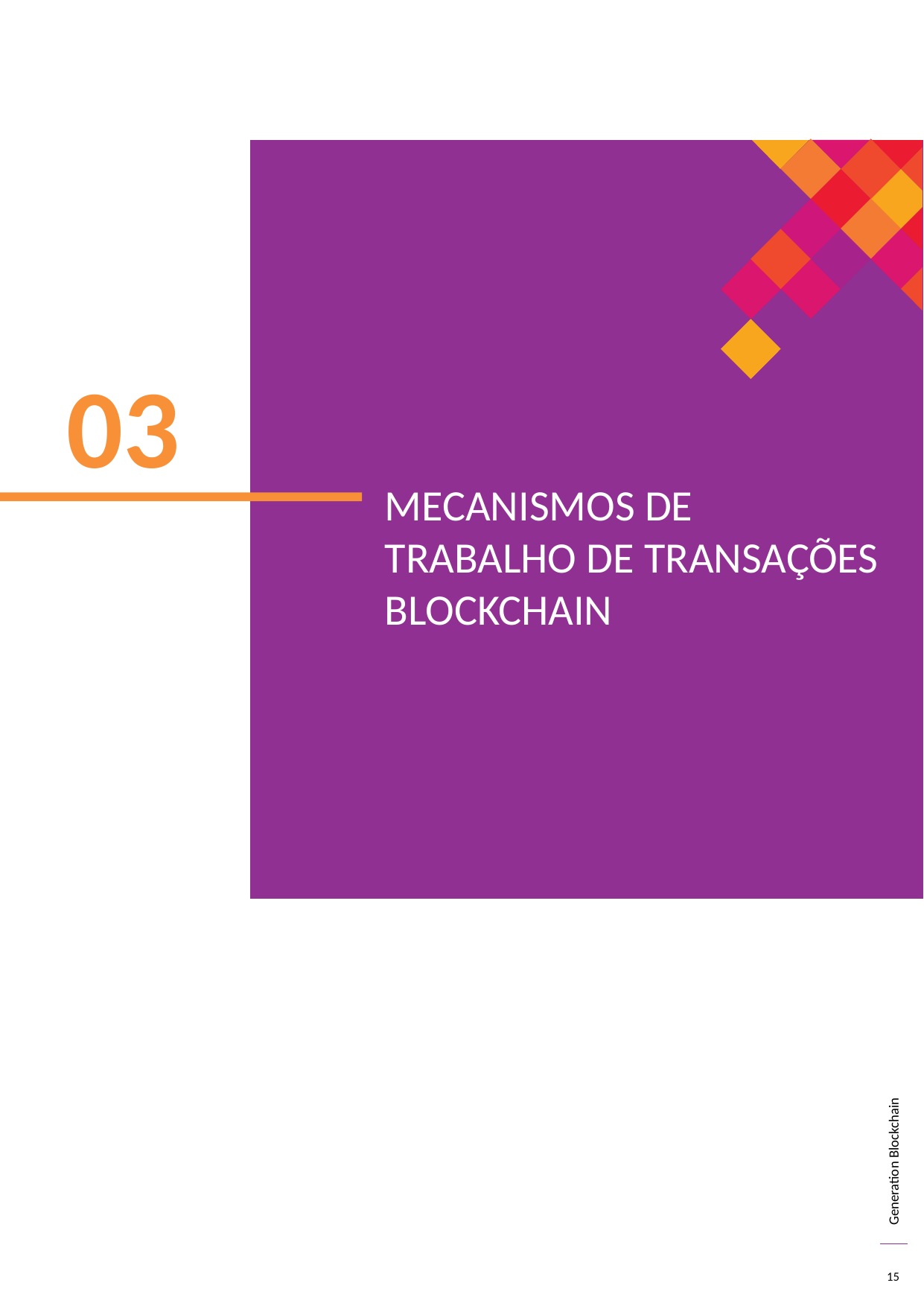

03
MECANISMOS DE TRABALHO DE TRANSAÇÕES BLOCKCHAIN
15